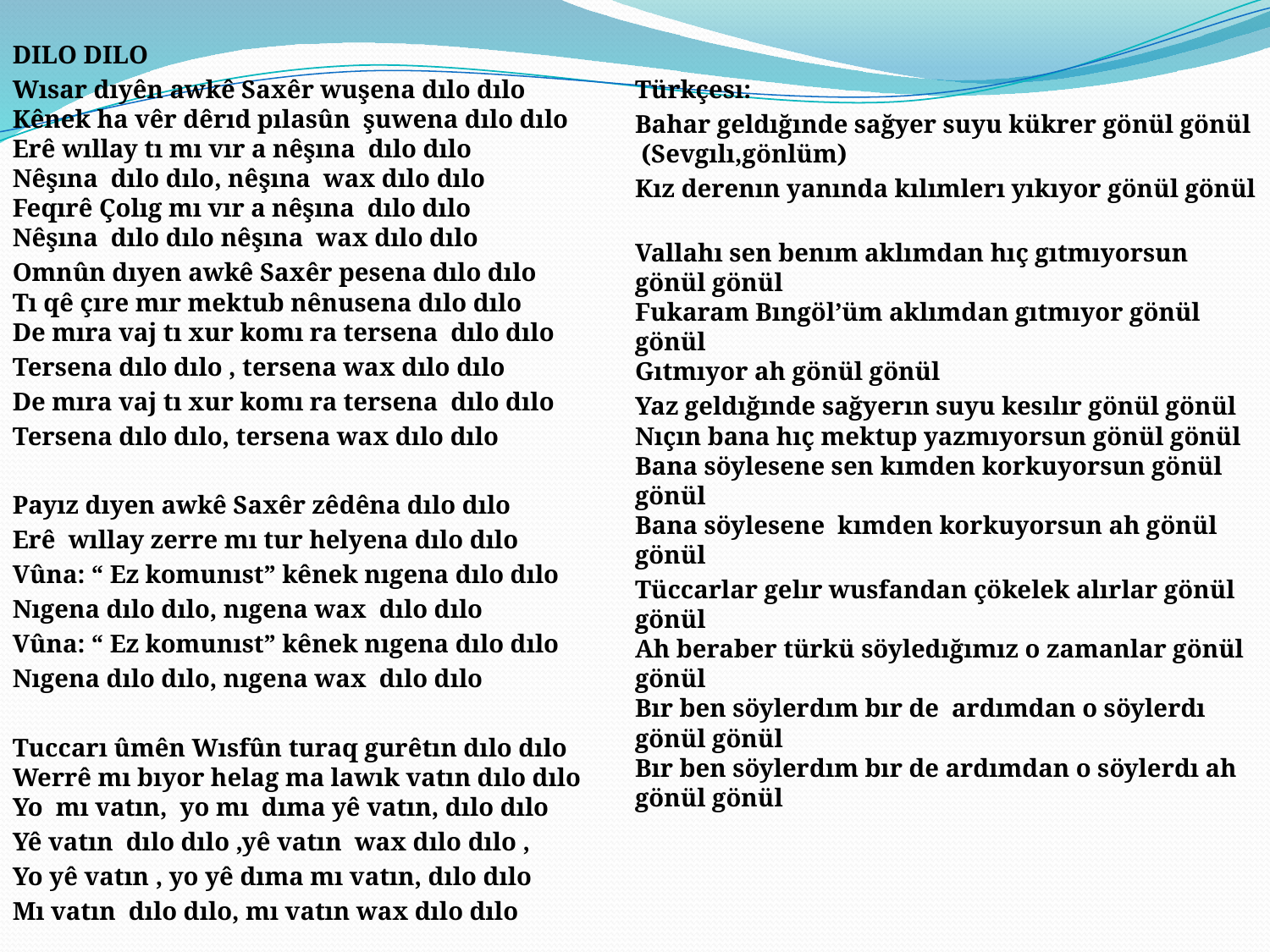

DILO DILO
Wısar dıyên awkê Saxêr wuşena dılo dılo
Kênek ha vêr dêrıd pılasûn  şuwena dılo dılo
Erê wıllay tı mı vır a nêşına  dılo dılo
Nêşına  dılo dılo, nêşına  wax dılo dılo
Feqırê Çolıg mı vır a nêşına  dılo dılo
Nêşına  dılo dılo nêşına  wax dılo dılo
Omnûn dıyen awkê Saxêr pesena dılo dılo
Tı qê çıre mır mektub nênusena dılo dılo
De mıra vaj tı xur komı ra tersena  dılo dılo
Tersena dılo dılo , tersena wax dılo dılo
De mıra vaj tı xur komı ra tersena  dılo dılo
Tersena dılo dılo, tersena wax dılo dılo

Payız dıyen awkê Saxêr zêdêna dılo dılo
Erê  wıllay zerre mı tur helyena dılo dılo
Vûna: “ Ez komunıst” kênek nıgena dılo dılo
Nıgena dılo dılo, nıgena wax  dılo dılo
Vûna: “ Ez komunıst” kênek nıgena dılo dılo
Nıgena dılo dılo, nıgena wax  dılo dılo

Tuccarı ûmên Wısfûn turaq gurêtın dılo dılo
Werrê mı bıyor helag ma lawık vatın dılo dılo
Yo  mı vatın,  yo mı  dıma yê vatın, dılo dılo
Yê vatın  dılo dılo ,yê vatın  wax dılo dılo ,
Yo yê vatın , yo yê dıma mı vatın, dılo dılo
Mı vatın  dılo dılo, mı vatın wax dılo dılo

Türkçesı:
Bahar geldığınde sağyer suyu kükrer gönül gönül  (Sevgılı,gönlüm)
Kız derenın yanında kılımlerı yıkıyor gönül gönül
Vallahı sen benım aklımdan hıç gıtmıyorsun gönül gönül
Fukaram Bıngöl’üm aklımdan gıtmıyor gönül gönül
Gıtmıyor ah gönül gönül
Yaz geldığınde sağyerın suyu kesılır gönül gönül
Nıçın bana hıç mektup yazmıyorsun gönül gönül
Bana söylesene sen kımden korkuyorsun gönül gönül
Bana söylesene  kımden korkuyorsun ah gönül gönül
Tüccarlar gelır wusfandan çökelek alırlar gönül gönül
Ah beraber türkü söyledığımız o zamanlar gönül gönül
Bır ben söylerdım bır de  ardımdan o söylerdı gönül gönül
Bır ben söylerdım bır de ardımdan o söylerdı ah gönül gönül